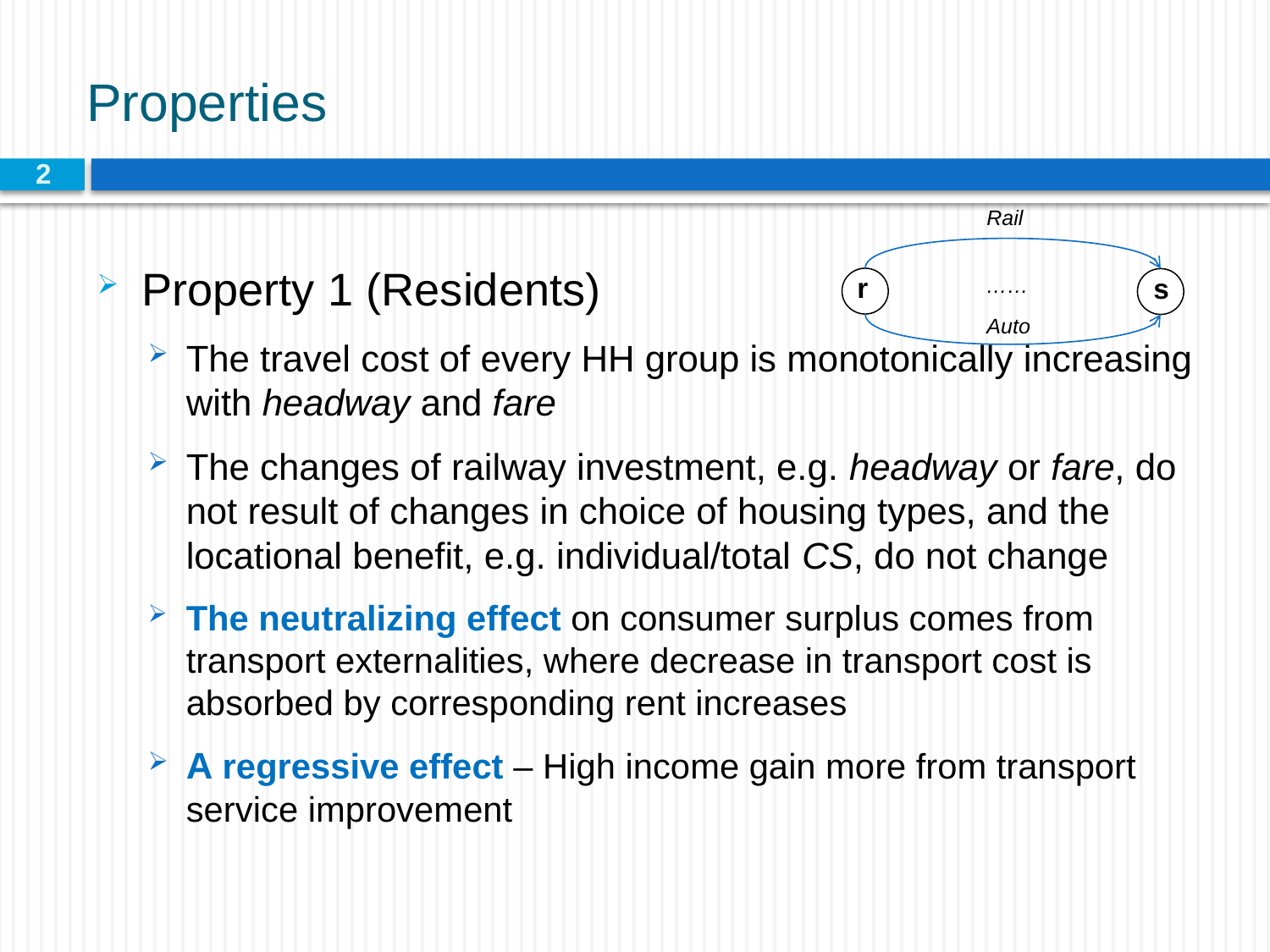

# Properties
2
Rail
r
s

Auto
Property 1 (Residents)
The travel cost of every HH group is monotonically increasing with headway and fare
The changes of railway investment, e.g. headway or fare, do not result of changes in choice of housing types, and the locational benefit, e.g. individual/total CS, do not change
The neutralizing effect on consumer surplus comes from transport externalities, where decrease in transport cost is absorbed by corresponding rent increases
A regressive effect – High income gain more from transport service improvement
……